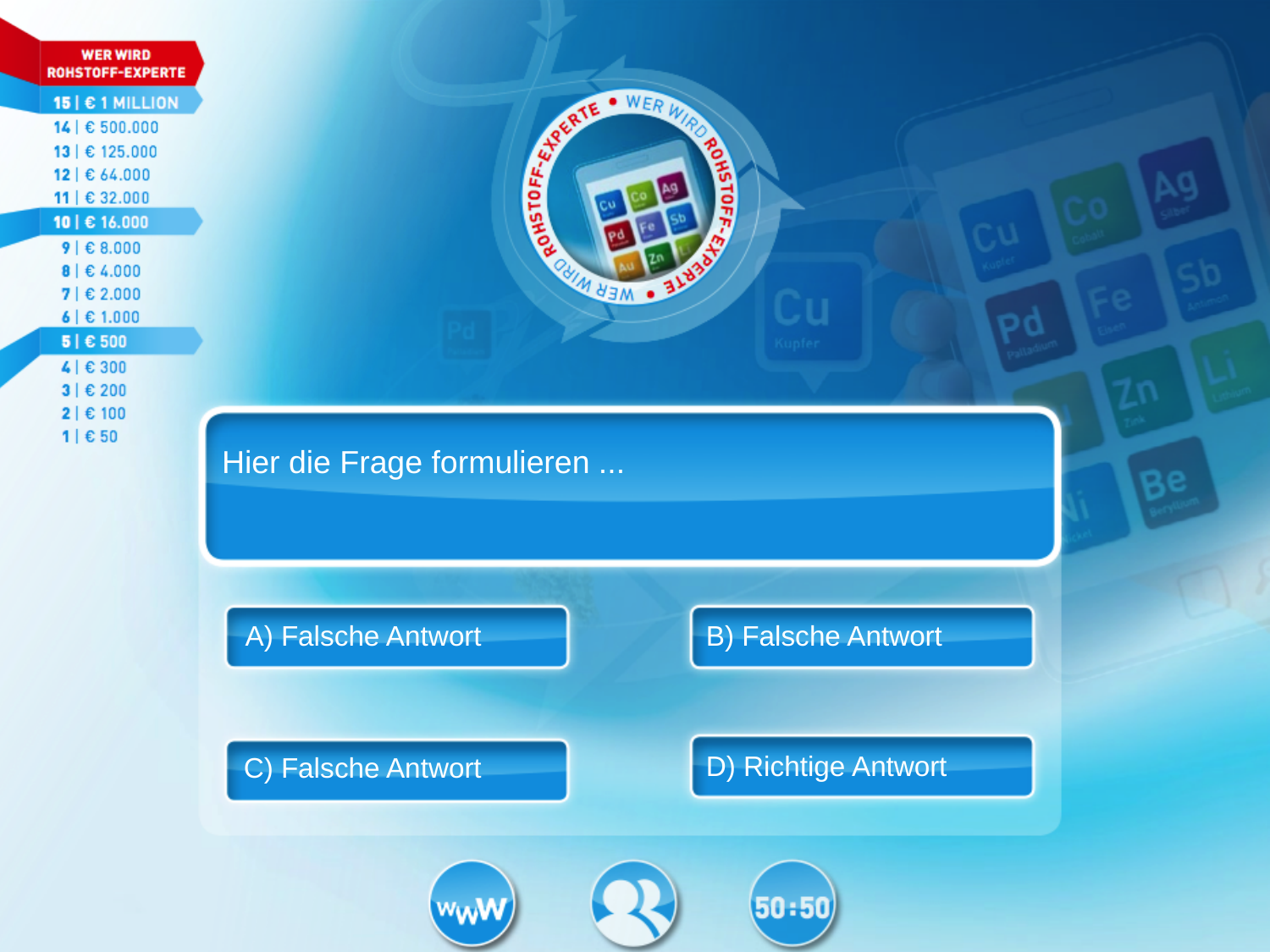

Hier die Frage formulieren ...
A) Falsche Antwort
B) Falsche Antwort
D) Richtige Antwort
C) Falsche Antwort